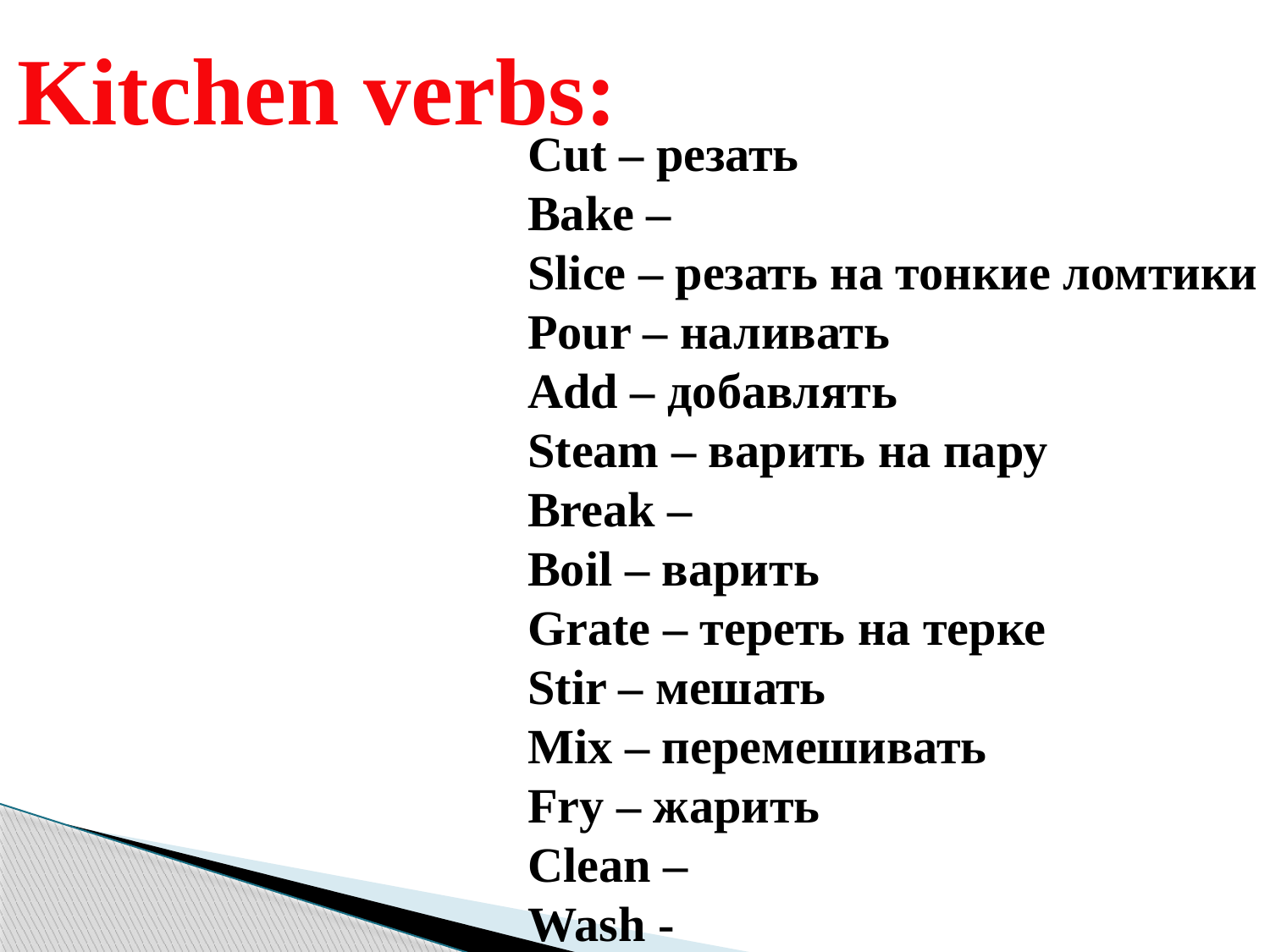

Kitchen verbs:
#
Cut – резать
Bake –
Slice – резать на тонкие ломтики
Pour – наливать
Add – добавлять
Steam – варить на пару
Break –
Boil – варить
Grate – тереть на терке
Stir – мешать
Mix – перемешивать
Fry – жарить
Clean –
Wash -